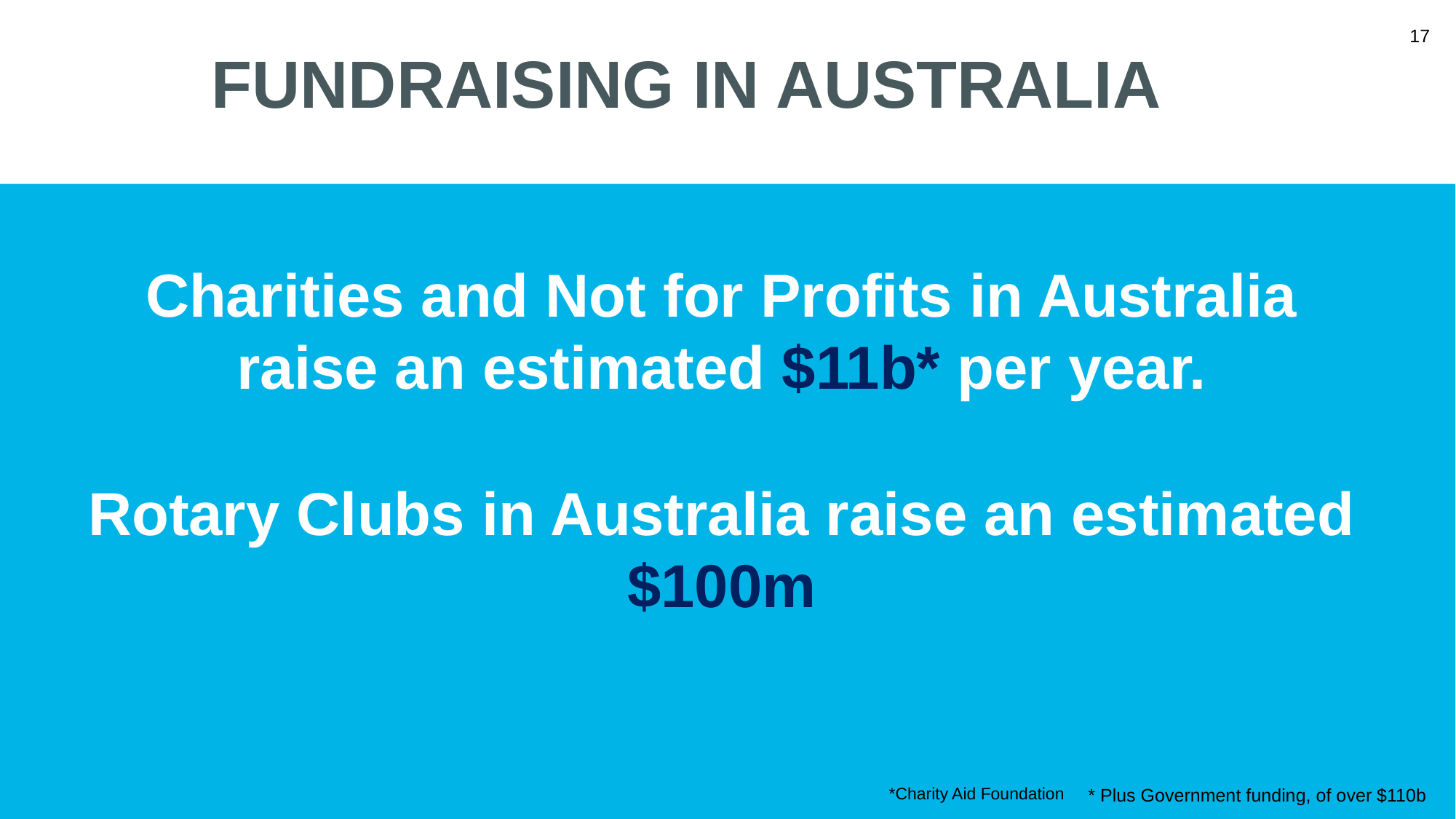

# Fundraising in Australia
Fundraising in Australia
Charities and Not for Profits in Australia raise an estimated $11b* per year.

Rotary Clubs in Australia raise an estimated $100m
*Charity Aid Foundation
* Plus Government funding, of over $110b